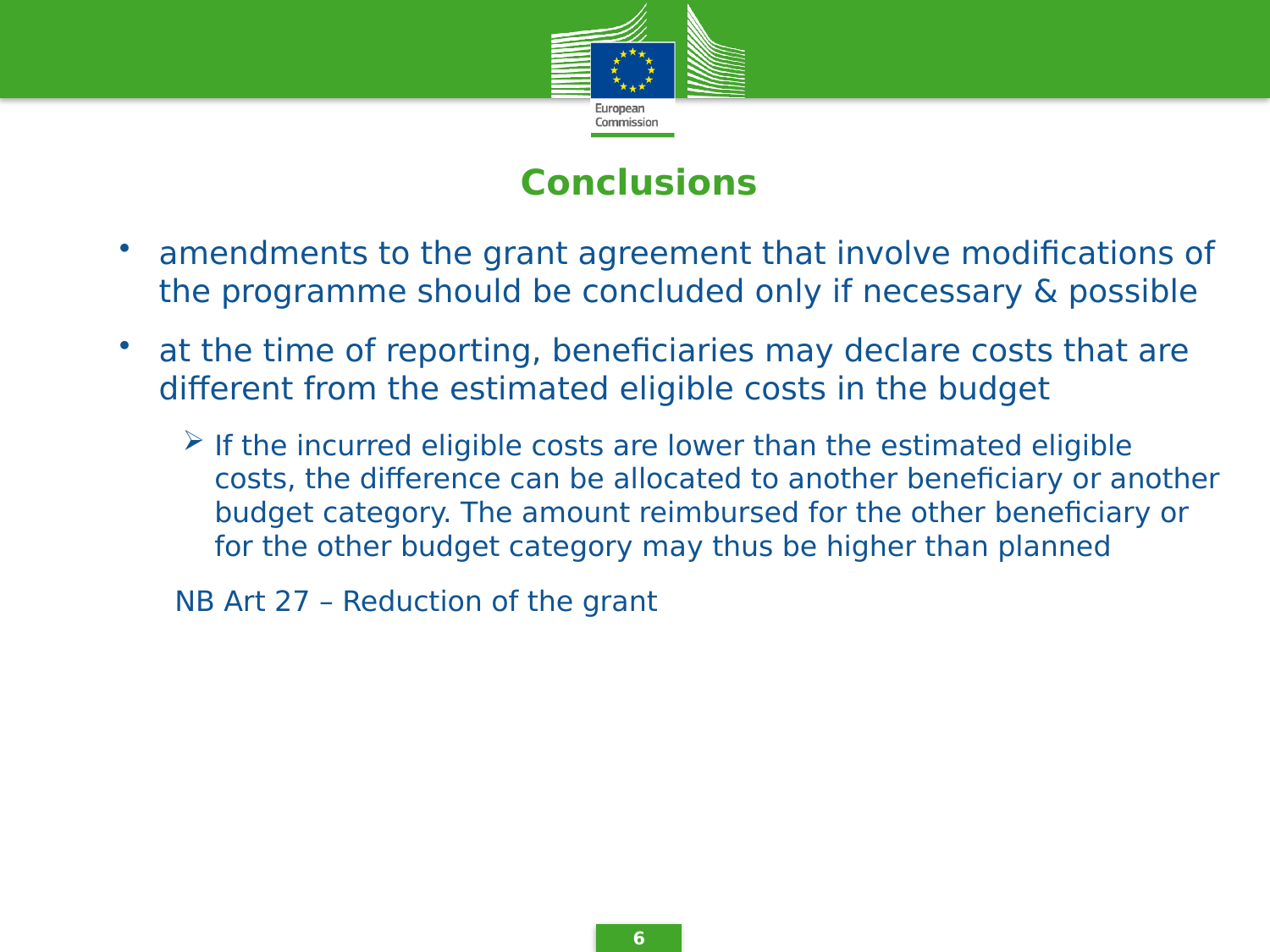

# Conclusions
amendments to the grant agreement that involve modifications of the programme should be concluded only if necessary & possible
at the time of reporting, beneficiaries may declare costs that are different from the estimated eligible costs in the budget
If the incurred eligible costs are lower than the estimated eligible costs, the difference can be allocated to another beneficiary or another budget category. The amount reimbursed for the other beneficiary or for the other budget category may thus be higher than planned
NB Art 27 – Reduction of the grant

6